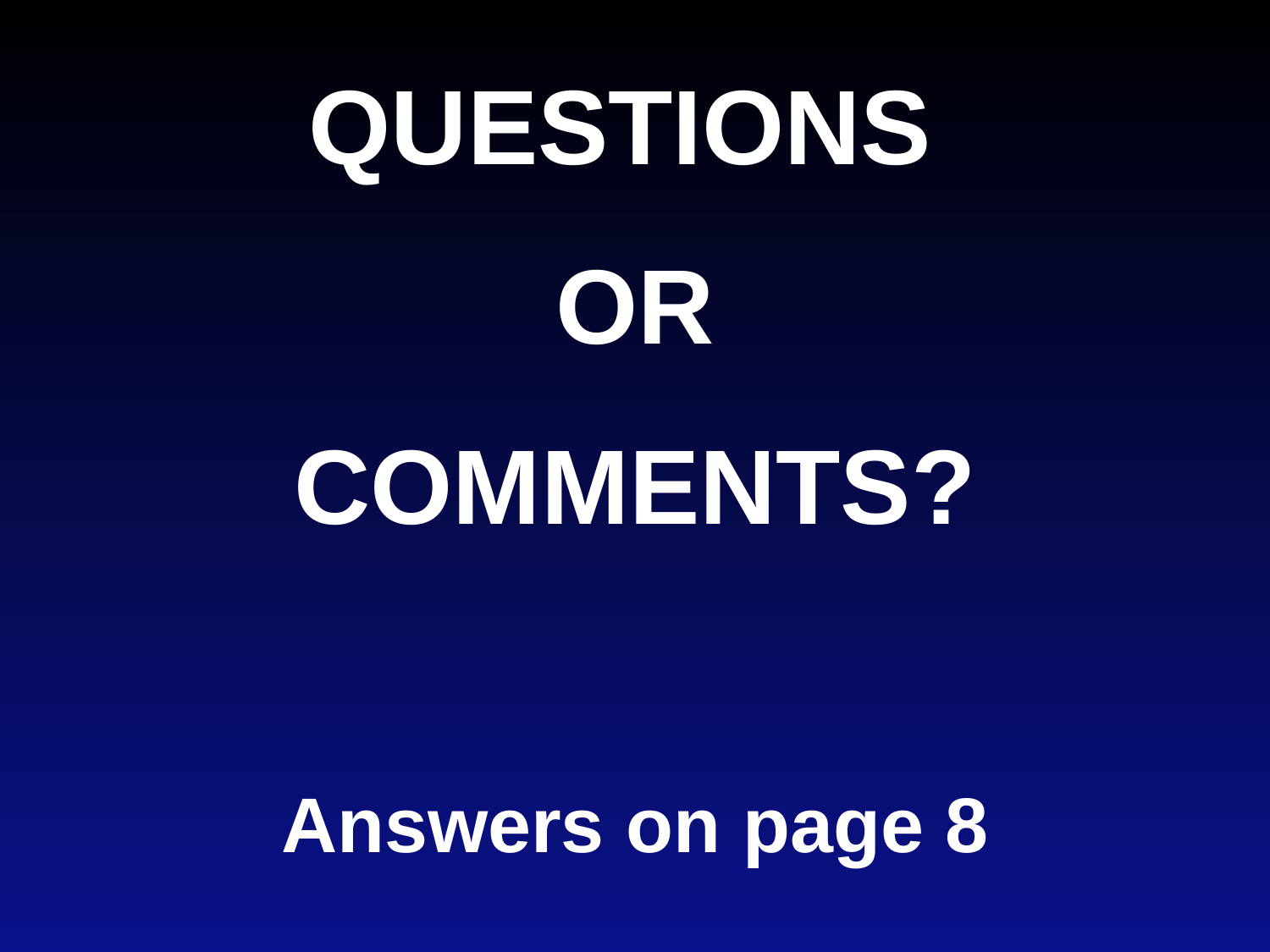

QUESTIONS
OR
COMMENTS?

Answers on page 8